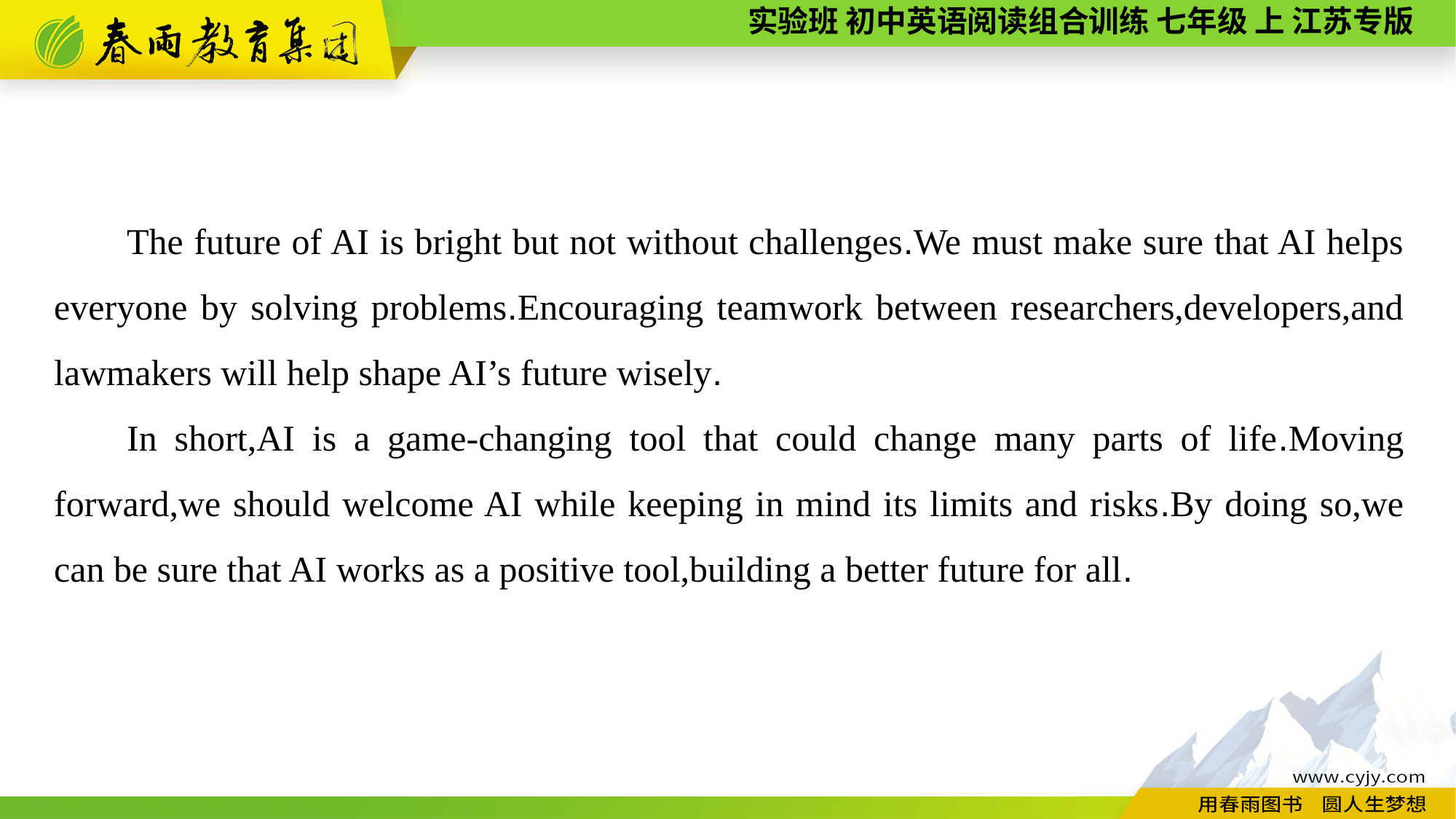

The future of AI is bright but not without challenges.We must make sure that AI helps everyone by solving problems.Encouraging teamwork between researchers,developers,and lawmakers will help shape AI’s future wisely.
In short,AI is a game-changing tool that could change many parts of life.Moving forward,we should welcome AI while keeping in mind its limits and risks.By doing so,we can be sure that AI works as a positive tool,building a better future for all.